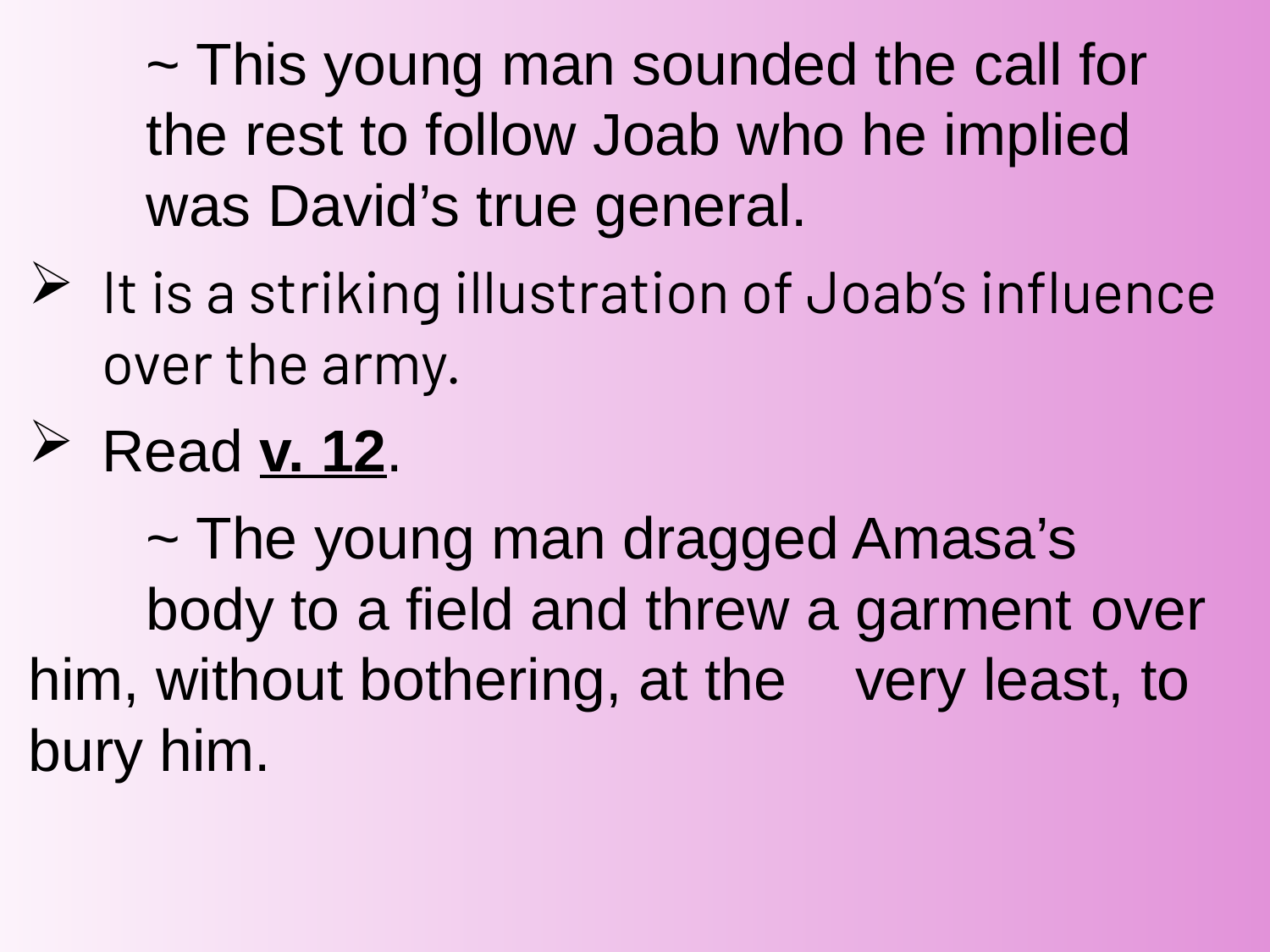

~ This young man sounded the call for 						the rest to follow Joab who he implied 						was David’s true general.
It is a striking illustration of Joab’s influence over the army.
Read v. 12.
		~ The young man dragged Amasa’s 						body to a field and threw a garment 					over him, without bothering, at the 						very least, to bury him.